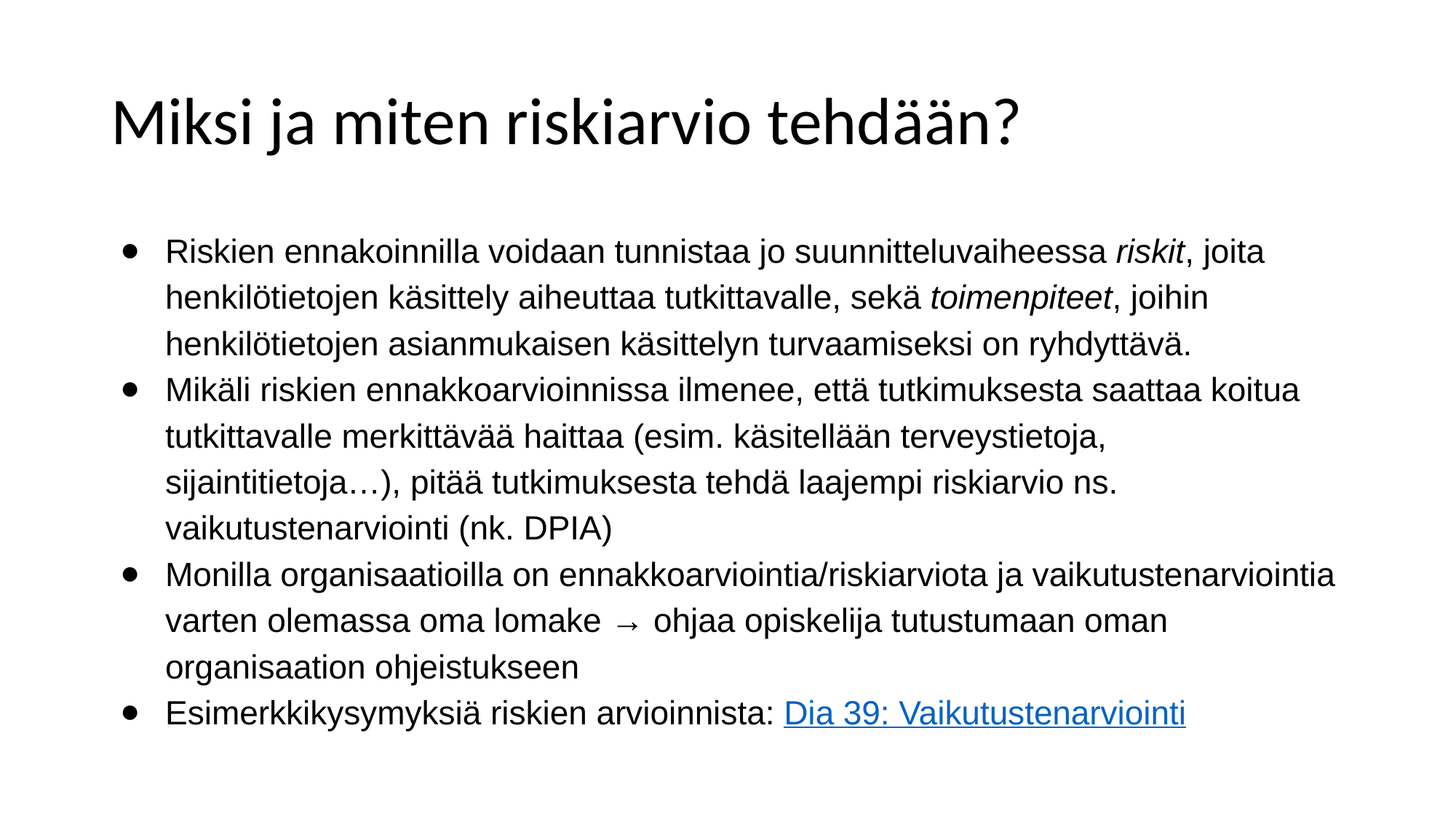

# Miksi ja miten riskiarvio tehdään?
Riskien ennakoinnilla voidaan tunnistaa jo suunnitteluvaiheessa riskit, joita henkilötietojen käsittely aiheuttaa tutkittavalle, sekä toimenpiteet, joihin henkilötietojen asianmukaisen käsittelyn turvaamiseksi on ryhdyttävä.
Mikäli riskien ennakkoarvioinnissa ilmenee, että tutkimuksesta saattaa koitua tutkittavalle merkittävää haittaa (esim. käsitellään terveystietoja, sijaintitietoja…), pitää tutkimuksesta tehdä laajempi riskiarvio ns. vaikutustenarviointi (nk. DPIA)
Monilla organisaatioilla on ennakkoarviointia/riskiarviota ja vaikutustenarviointia varten olemassa oma lomake → ohjaa opiskelija tutustumaan oman organisaation ohjeistukseen
Esimerkkikysymyksiä riskien arvioinnista: Dia 39: Vaikutustenarviointi